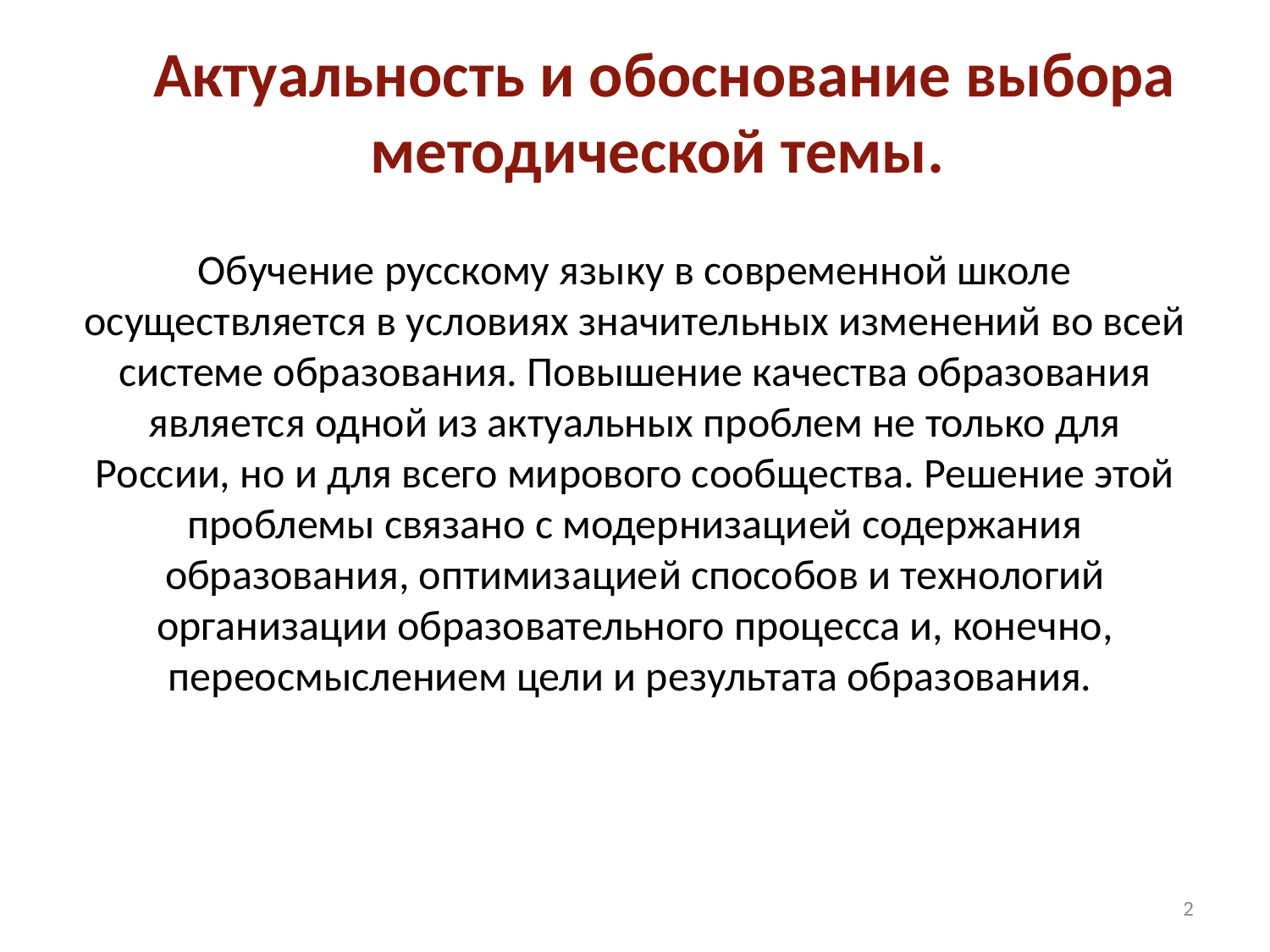

# Актуальность и обоснование выбора методической темы.
Обучение русскому языку в современной школе осуществляется в условиях значительных изменений во всей системе образования. Повышение качества образования является одной из актуальных проблем не только для России, но и для всего мирового сообщества. Решение этой проблемы связано с модернизацией содержания образования, оптимизацией способов и технологий организации образовательного процесса и, конечно, переосмыслением цели и результата образования.

2